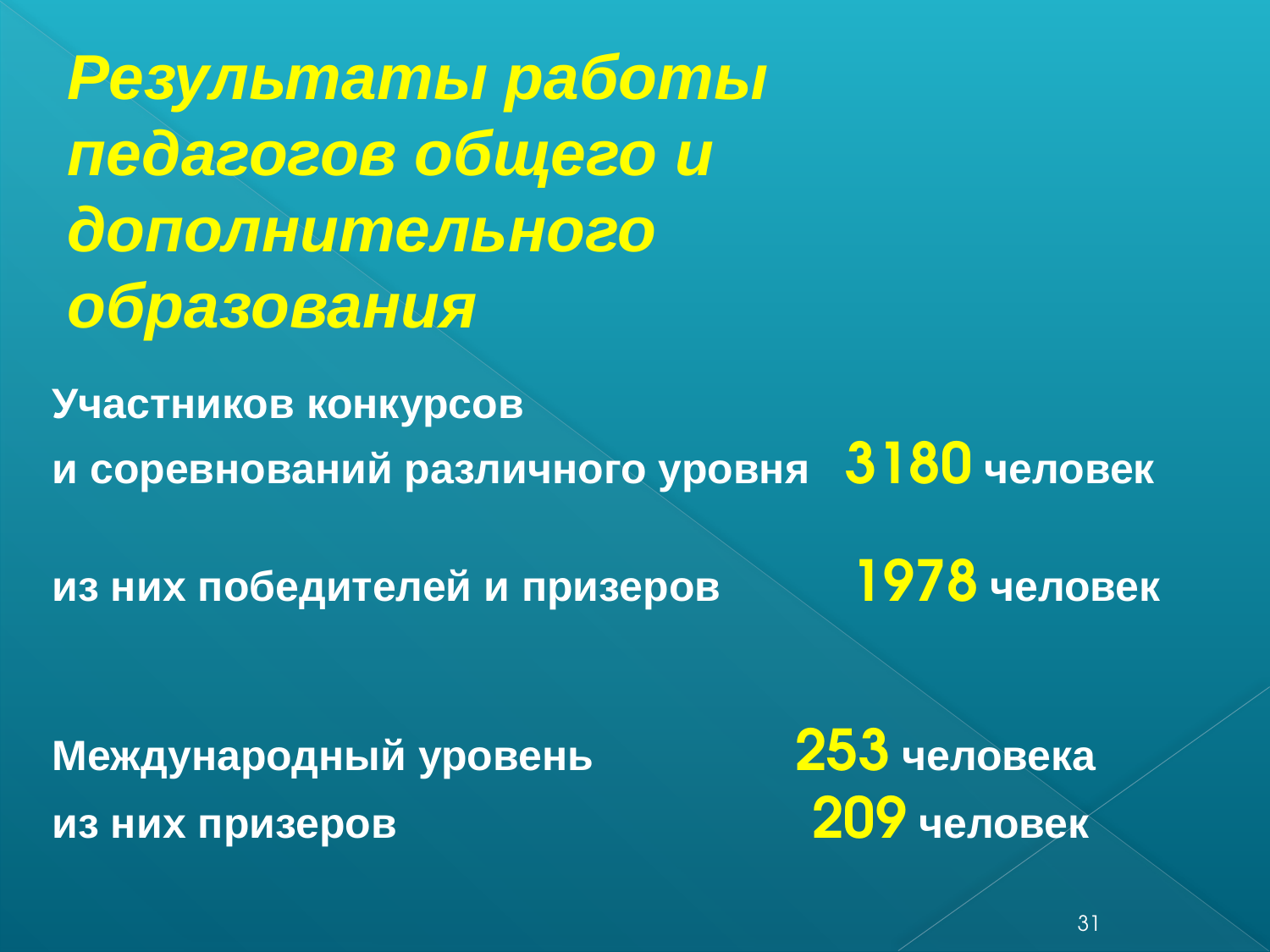

Результаты работы педагогов общего и дополнительного образования
Участников конкурсов
и соревнований различного уровня   3180 человек

из них победителей и призеров           1978 человек

Международный уровень                 253 человека
из них призеров                                   209 человек

31